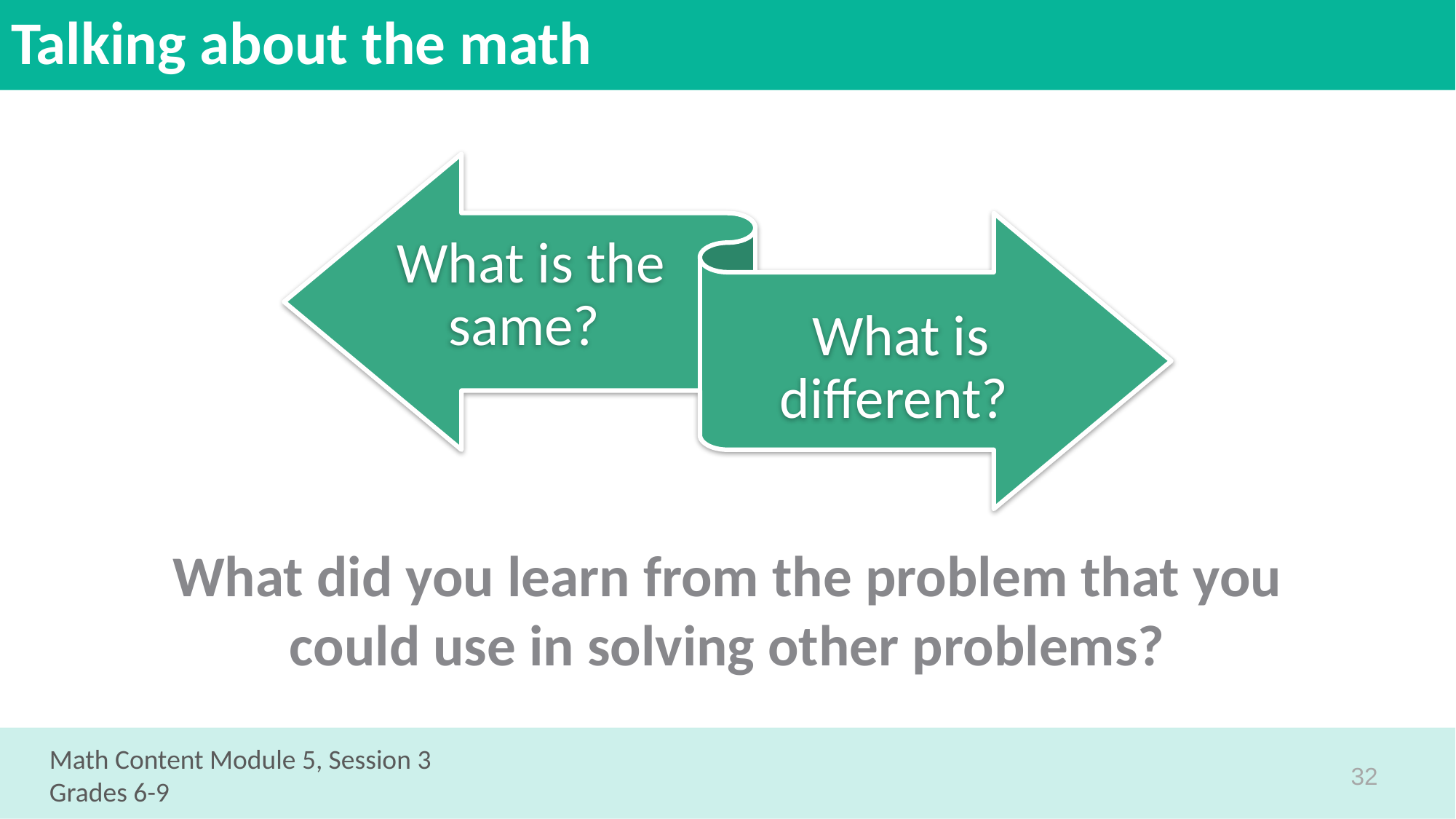

# Talking about the math
What is the same?
What is different?
What did you learn from the problem that you could use in solving other problems?
Math Content Module 5, Session 3
Grades 6-9
32